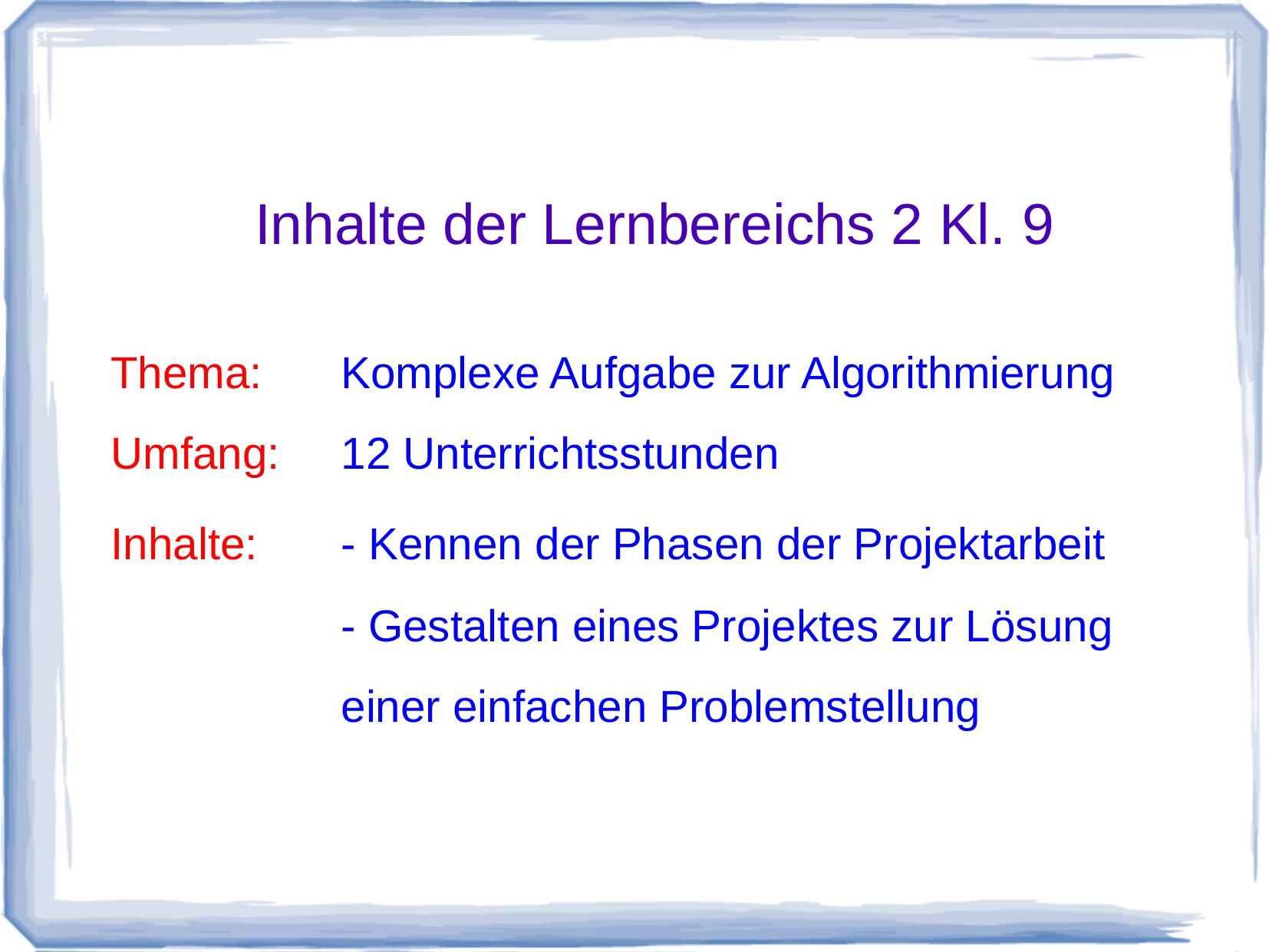

Inhalte der Lernbereichs 2 Kl. 9

Thema: 	Komplexe Aufgabe zur Algorithmierung
Umfang:	12 Unterrichtsstunden
Inhalte:	- Kennen der Phasen der Projektarbeit
		- Gestalten eines Projektes zur Lösung
		einer einfachen Problemstellung